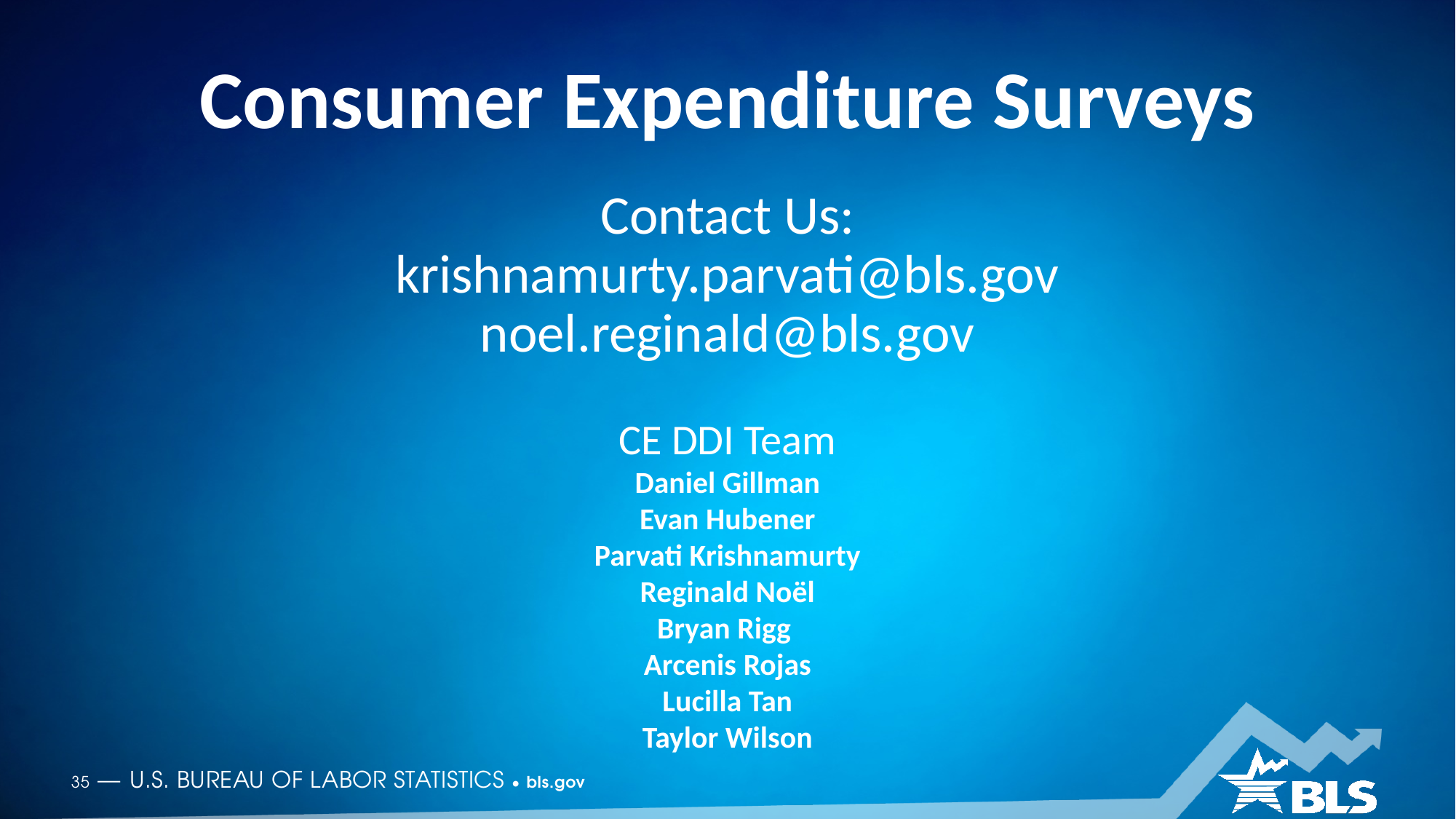

# Consumer Expenditure Surveys
Contact Us:
krishnamurty.parvati@bls.gov
noel.reginald@bls.gov
CE DDI Team
Daniel Gillman
Evan Hubener
Parvati Krishnamurty
Reginald Noël
Bryan Rigg
Arcenis Rojas
Lucilla Tan
Taylor Wilson